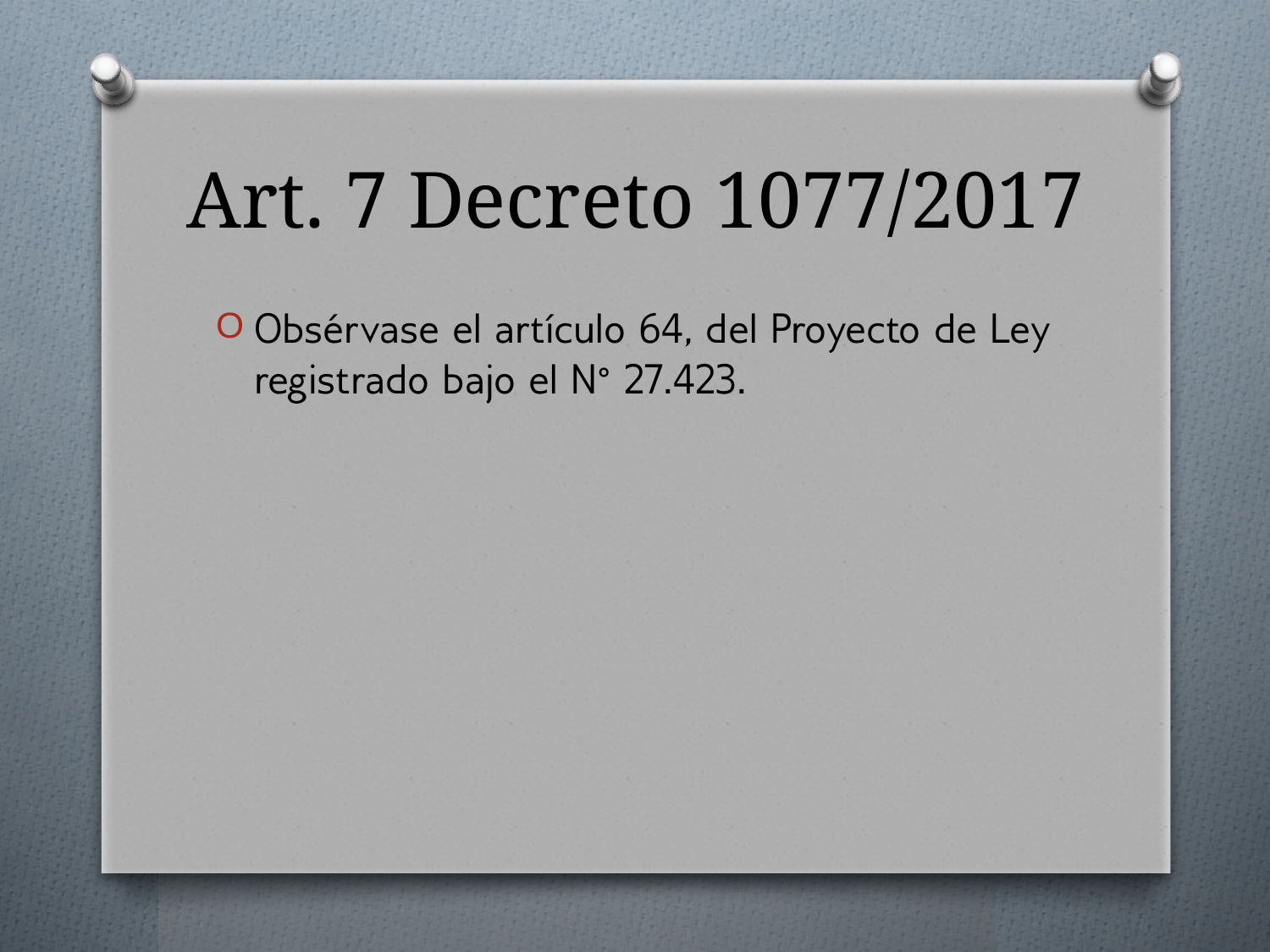

# Art. 7 Decreto 1077/2017
Obsérvase el artículo 64, del Proyecto de Ley registrado bajo el N° 27.423.